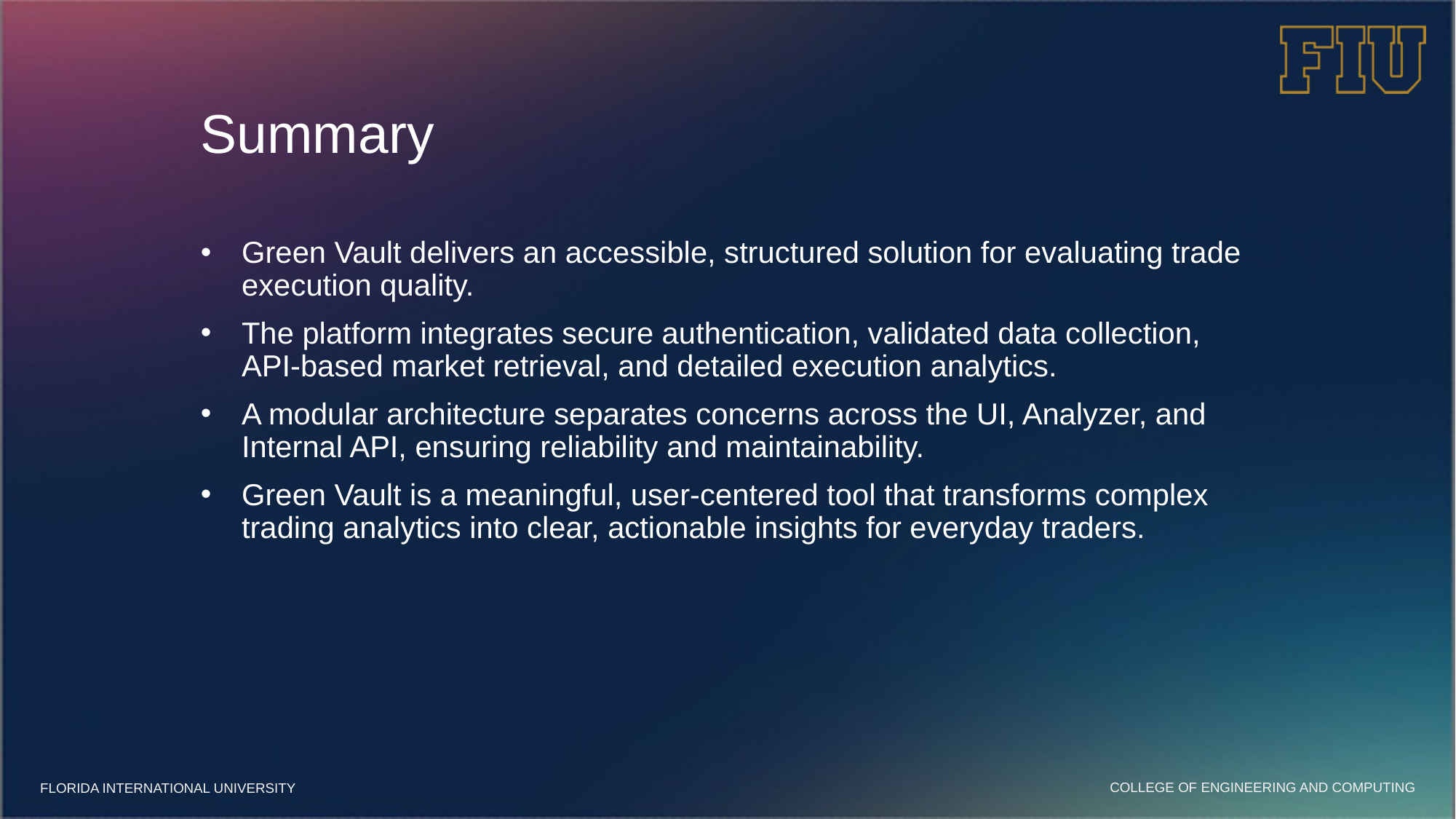

# Summary
Green Vault delivers an accessible, structured solution for evaluating trade execution quality.
The platform integrates secure authentication, validated data collection, API-based market retrieval, and detailed execution analytics.
A modular architecture separates concerns across the UI, Analyzer, and Internal API, ensuring reliability and maintainability.
Green Vault is a meaningful, user-centered tool that transforms complex trading analytics into clear, actionable insights for everyday traders.